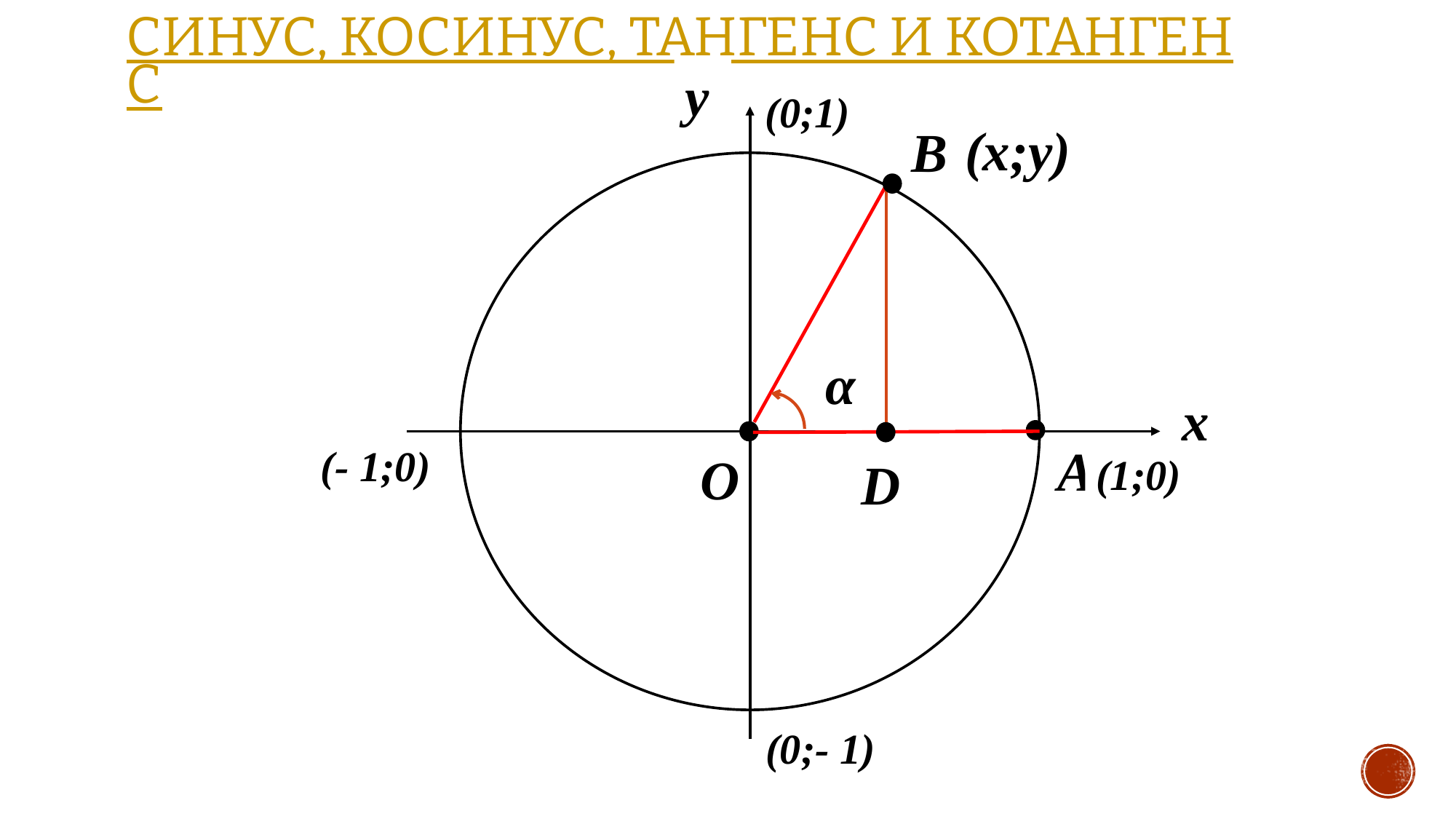

# Синус, косинус, тангенс и котангенс
y
(0;1)
(x;y)
В

α
х

А
(- 1;0)
О
(1;0)
D
(0;- 1)